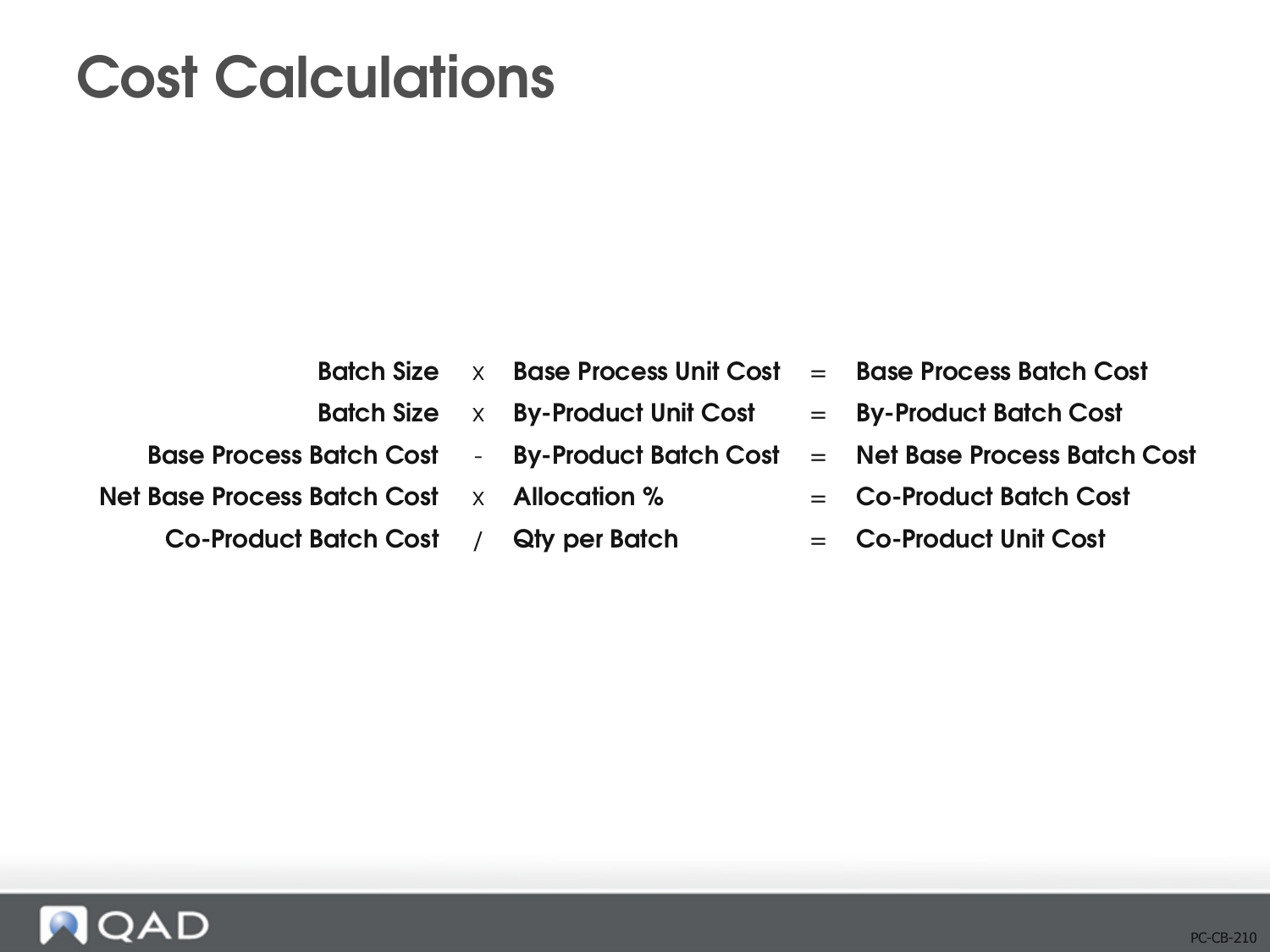

# Cost Calculations
Batch Size
Batch Size
Base Process Batch Cost
Net Base Process Batch Cost
Co-Product Batch Cost
Base Process Unit Cost
By-Product Unit Cost
By-Product Batch Cost
Allocation %
Qty per Batch
Base Process Batch Cost
By-Product Batch Cost
Net Base Process Batch Cost
Co-Product Batch Cost
Co-Product Unit Cost
x
x
-
x
/
=
=
=
=
=
PC-CB-210